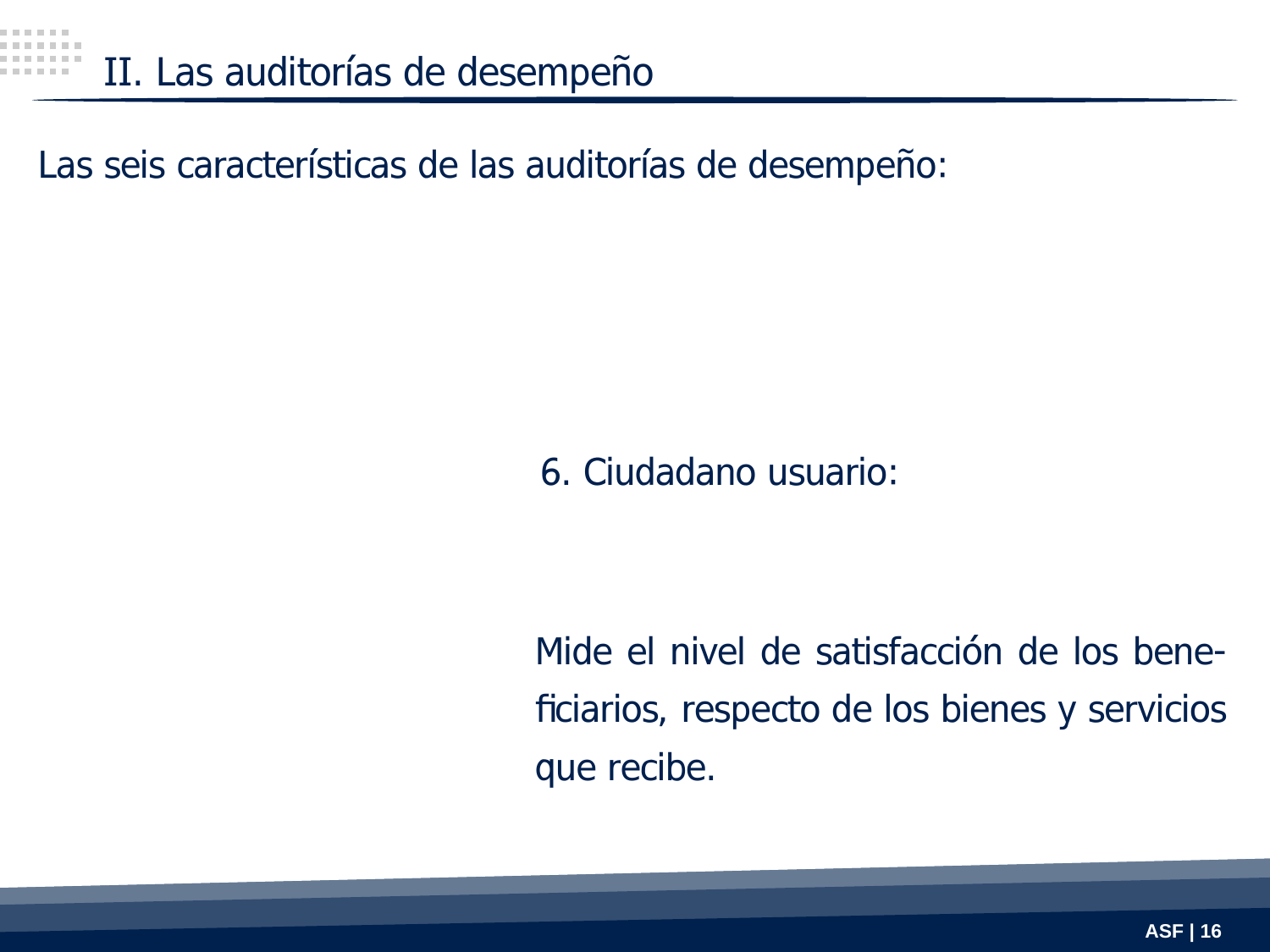

II. Las auditorías de desempeño

Las seis características de las auditorías de desempeño:
6. Ciudadano usuario:
Mide el nivel de satisfacción de los bene-ficiarios, respecto de los bienes y servicios que recibe.

ASF | 16